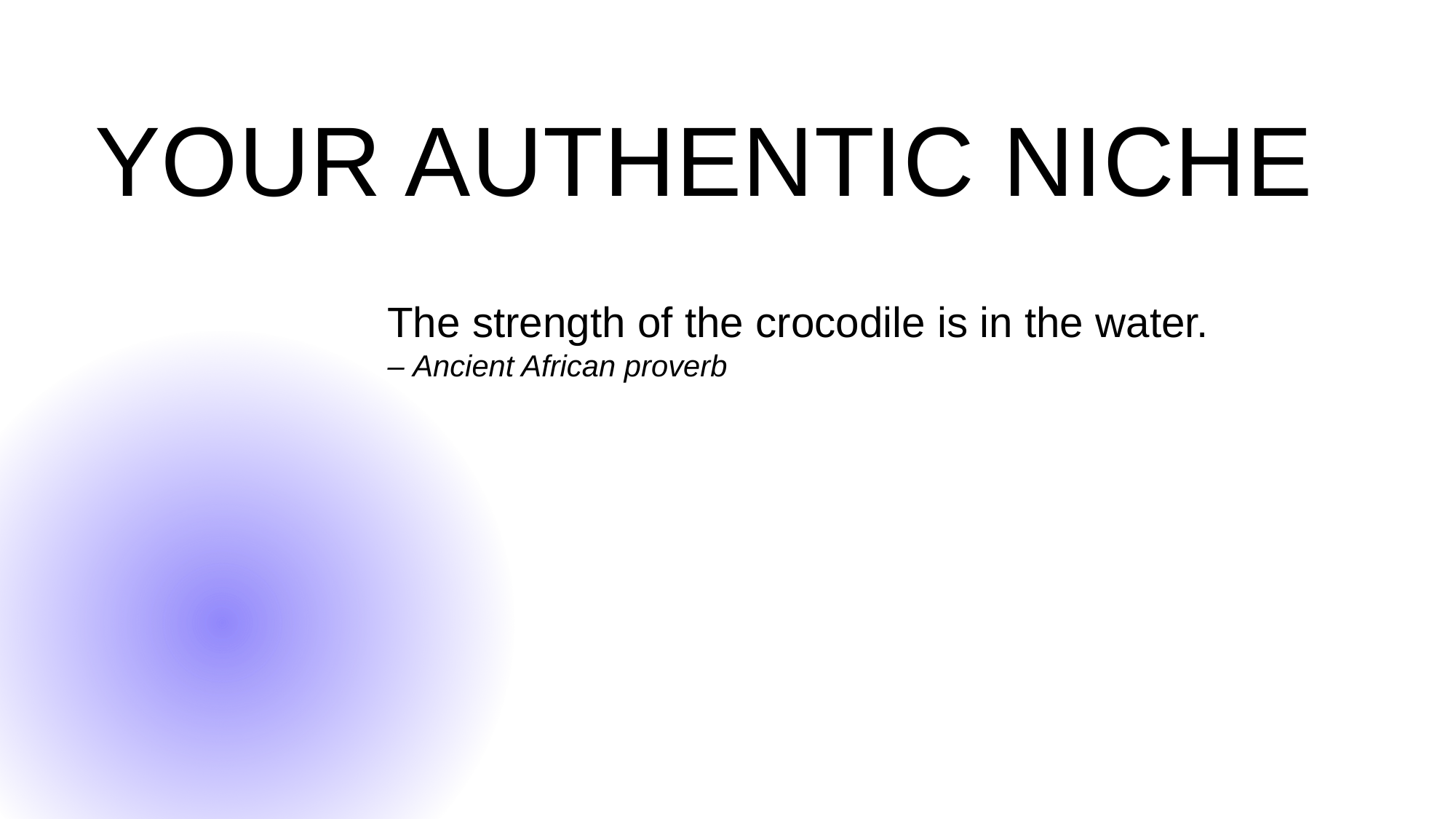

# Your Authentic Niche
The strength of the crocodile is in the water.
– Ancient African proverb